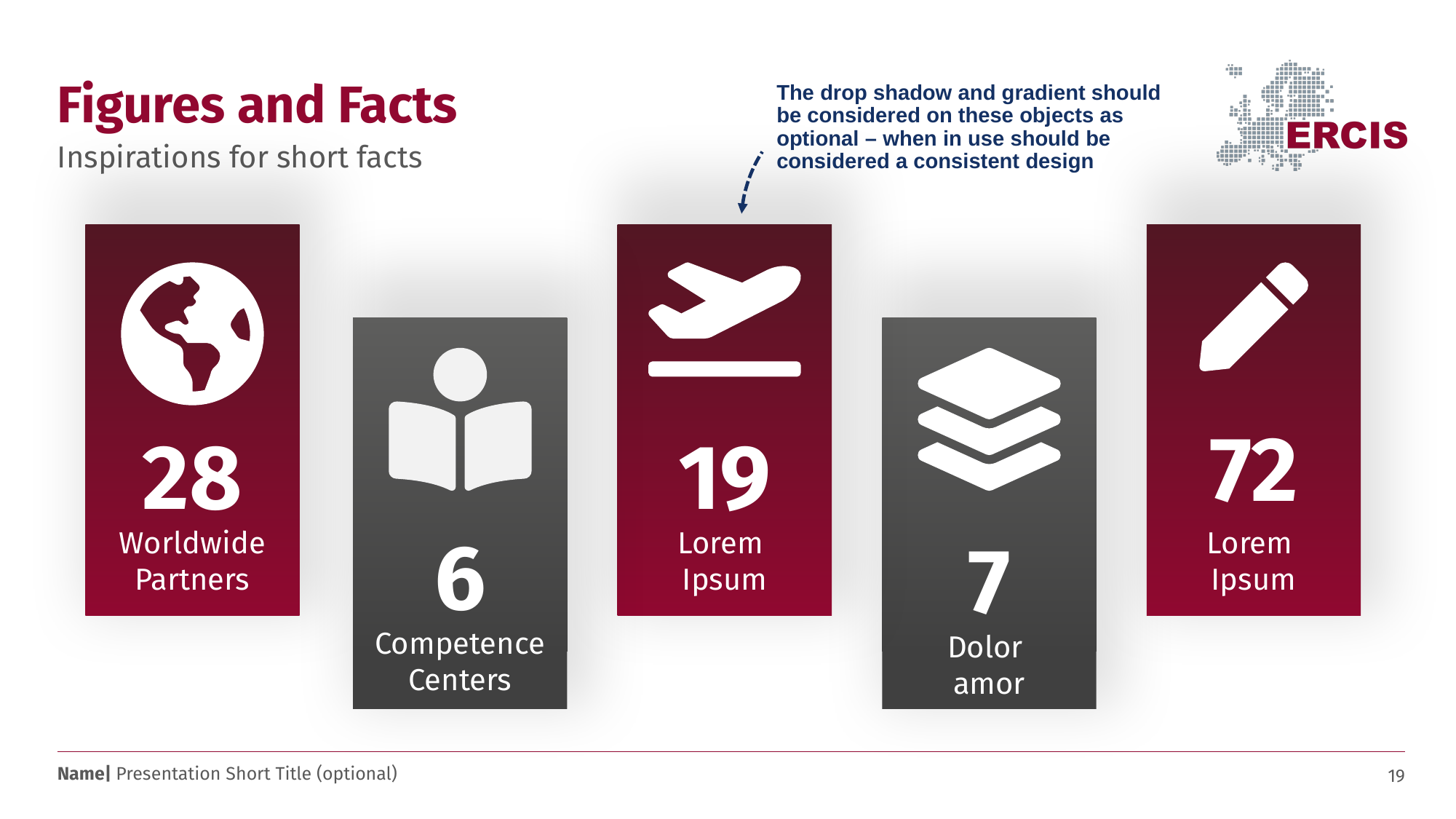

# Figures and Facts
The drop shadow and gradient should be considered on these objects as optional – when in use should be considered a consistent design

Inspirations for short facts

28
Worldwide Partners

72

19
6
7
Lorem
Ipsum
Lorem
Ipsum
Competence
Centers
Dolor
amor
19